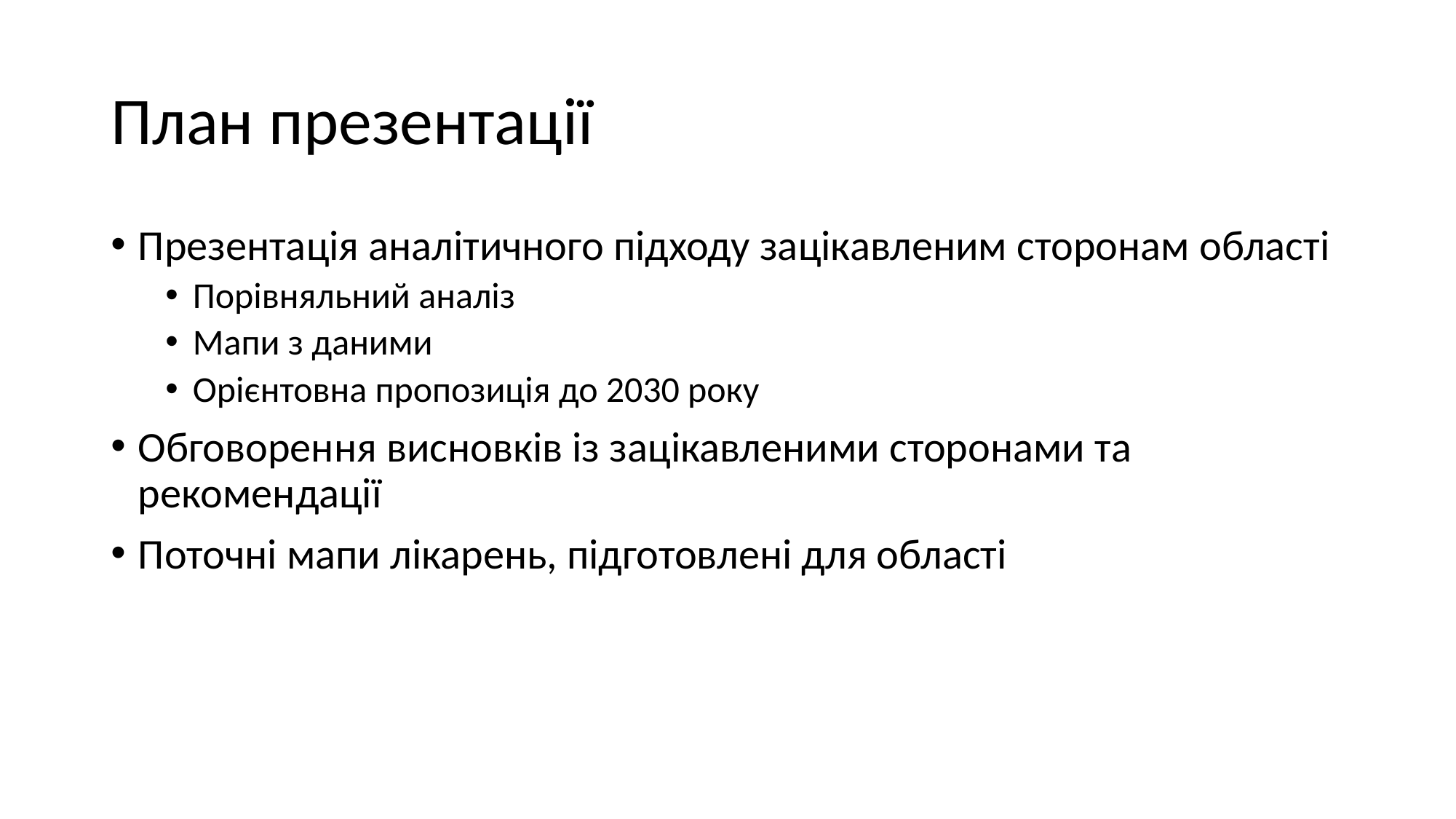

# План презентації
Презентація аналітичного підходу зацікавленим сторонам області
Порівняльний аналіз
Мапи з даними
Орієнтовна пропозиція до 2030 року
Обговорення висновків із зацікавленими сторонами та рекомендації
Поточні мапи лікарень, підготовлені для області